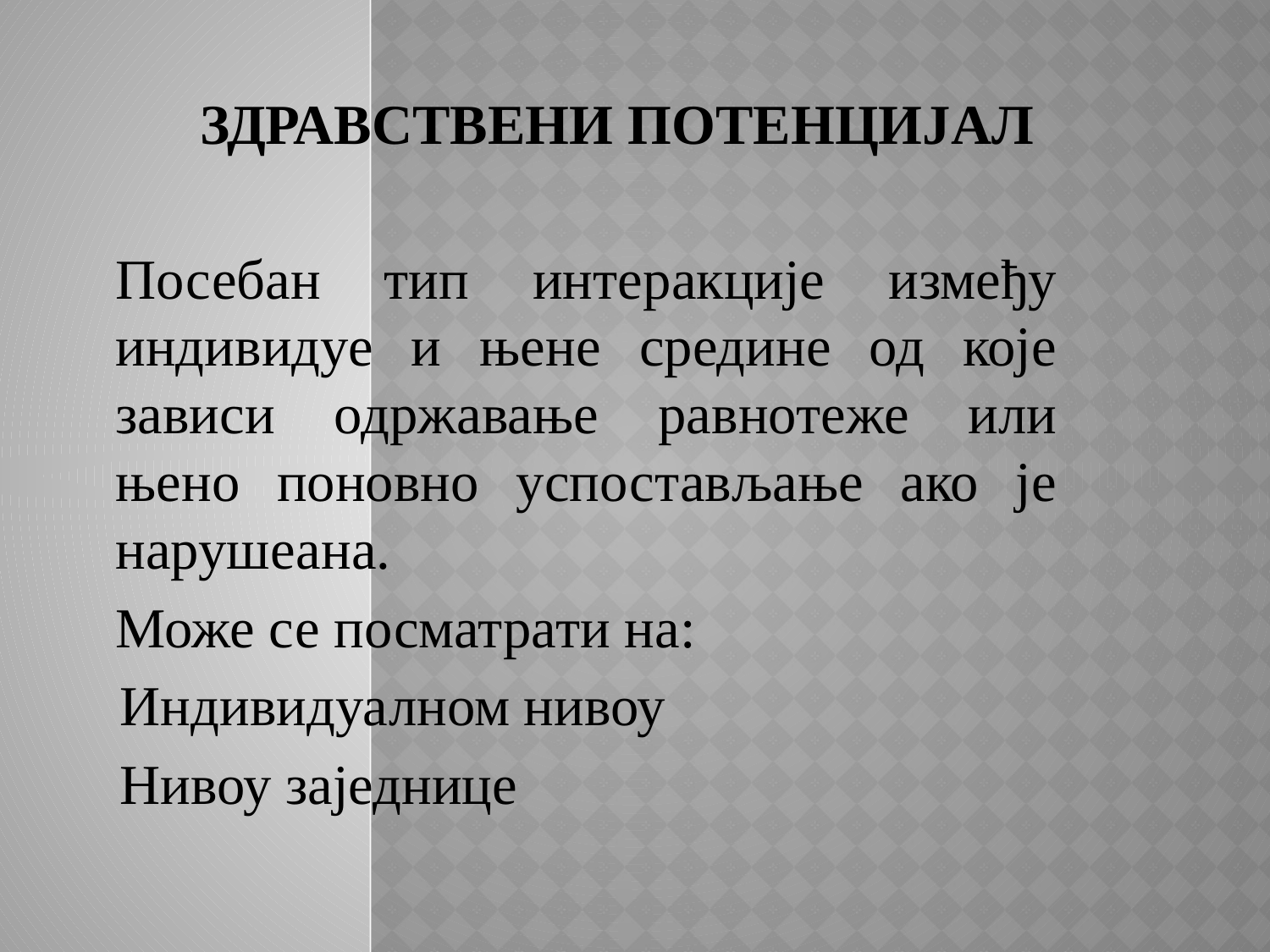

Здравствени потенцијал
	Посебан тип интеракције између индивидуе и њене средине од које зависи одржавање равнотеже или њено поновно успостављање ако је нарушеана.
	Може се посматрати на:
   Индивидуалном нивоу
   Нивоу заједнице